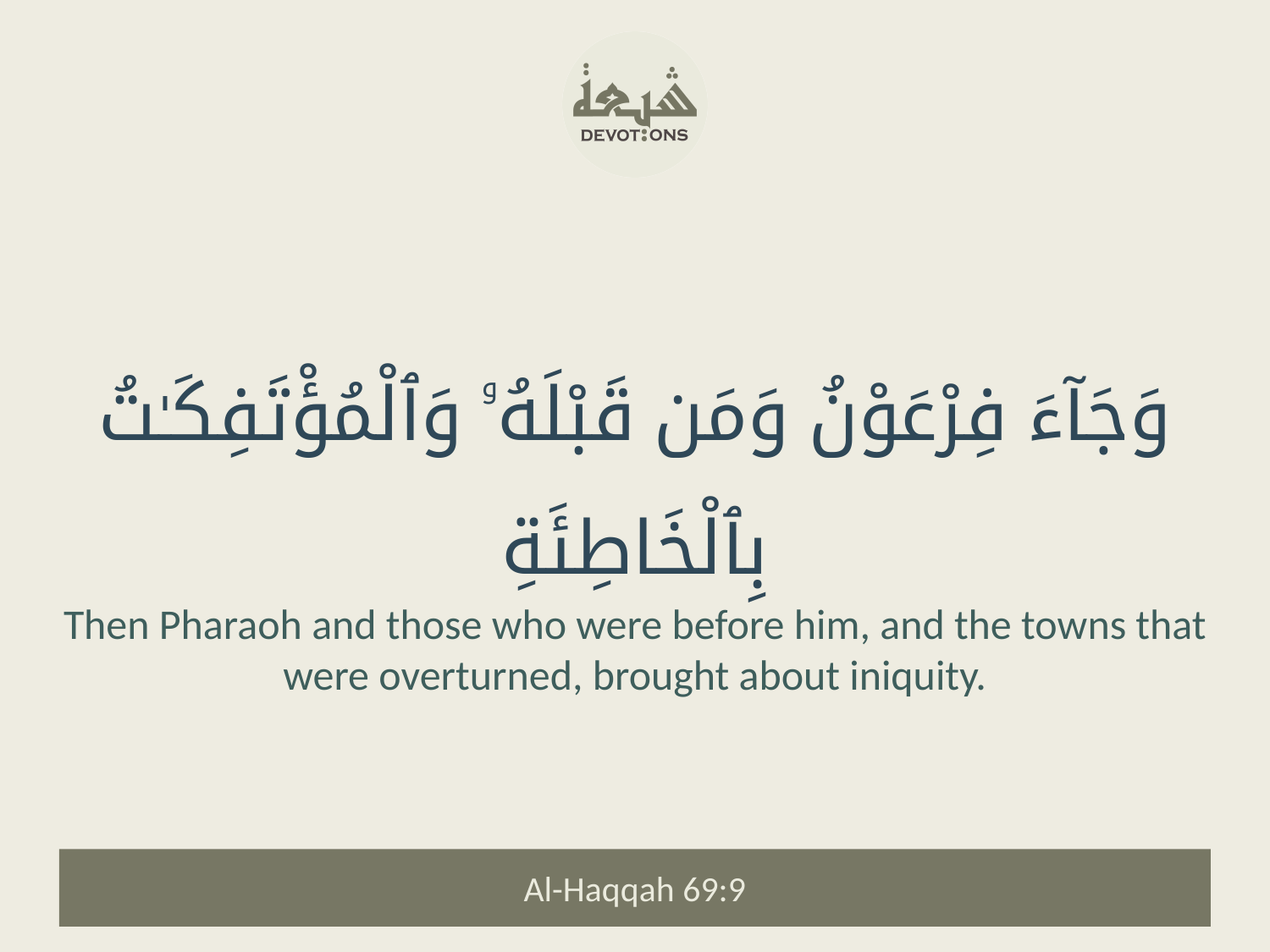

وَجَآءَ فِرْعَوْنُ وَمَن قَبْلَهُۥ وَٱلْمُؤْتَفِكَـٰتُ بِٱلْخَاطِئَةِ
Then Pharaoh and those who were before him, and the towns that were overturned, brought about iniquity.
Al-Haqqah 69:9